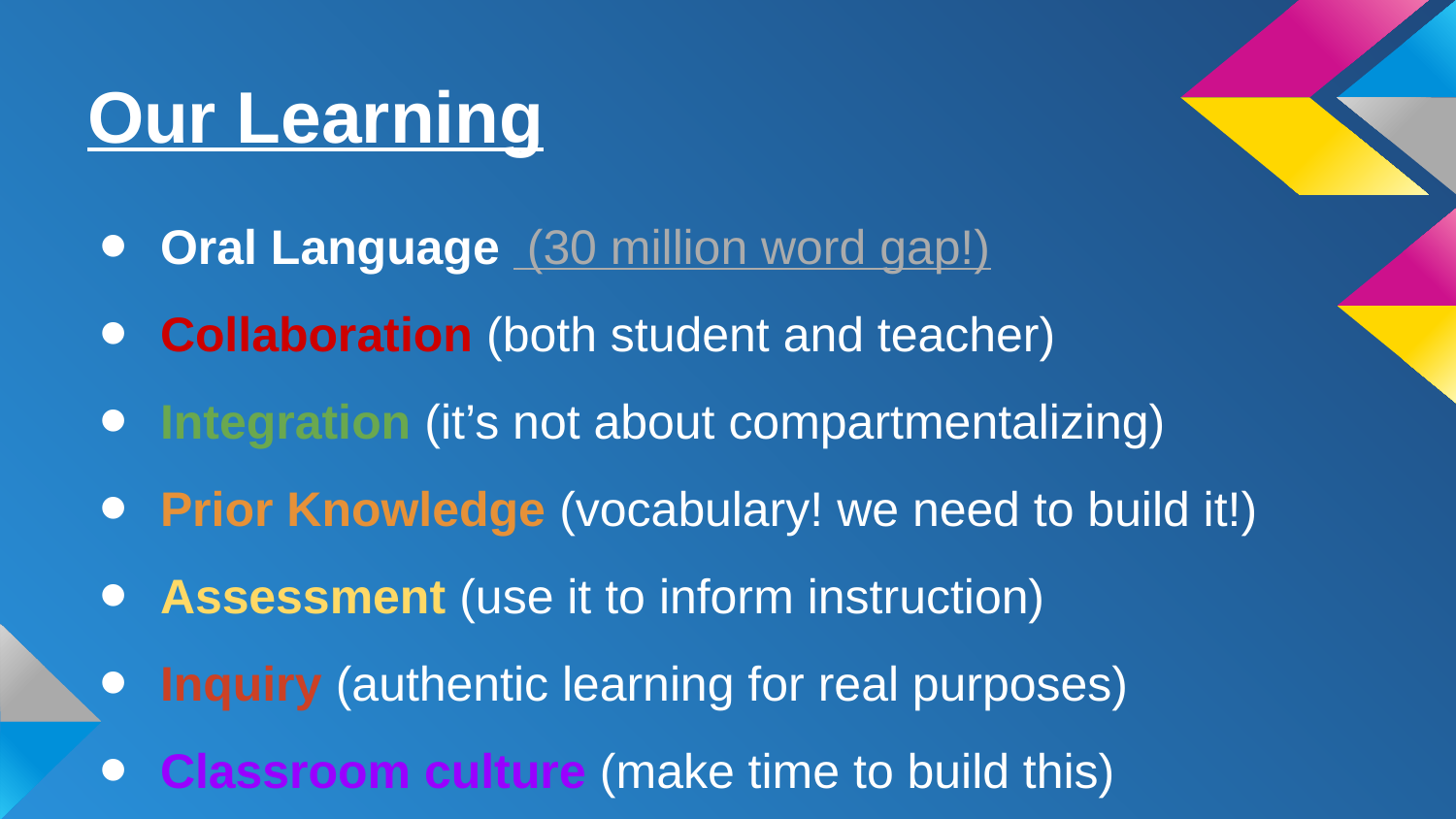

# Our Learning
Oral Language  (30 million word gap!)
Collaboration (both student and teacher)
Integration (it’s not about compartmentalizing)
Prior Knowledge (vocabulary! we need to build it!)
Assessment (use it to inform instruction)
Inquiry (authentic learning for real purposes)
Classroom culture (make time to build this)